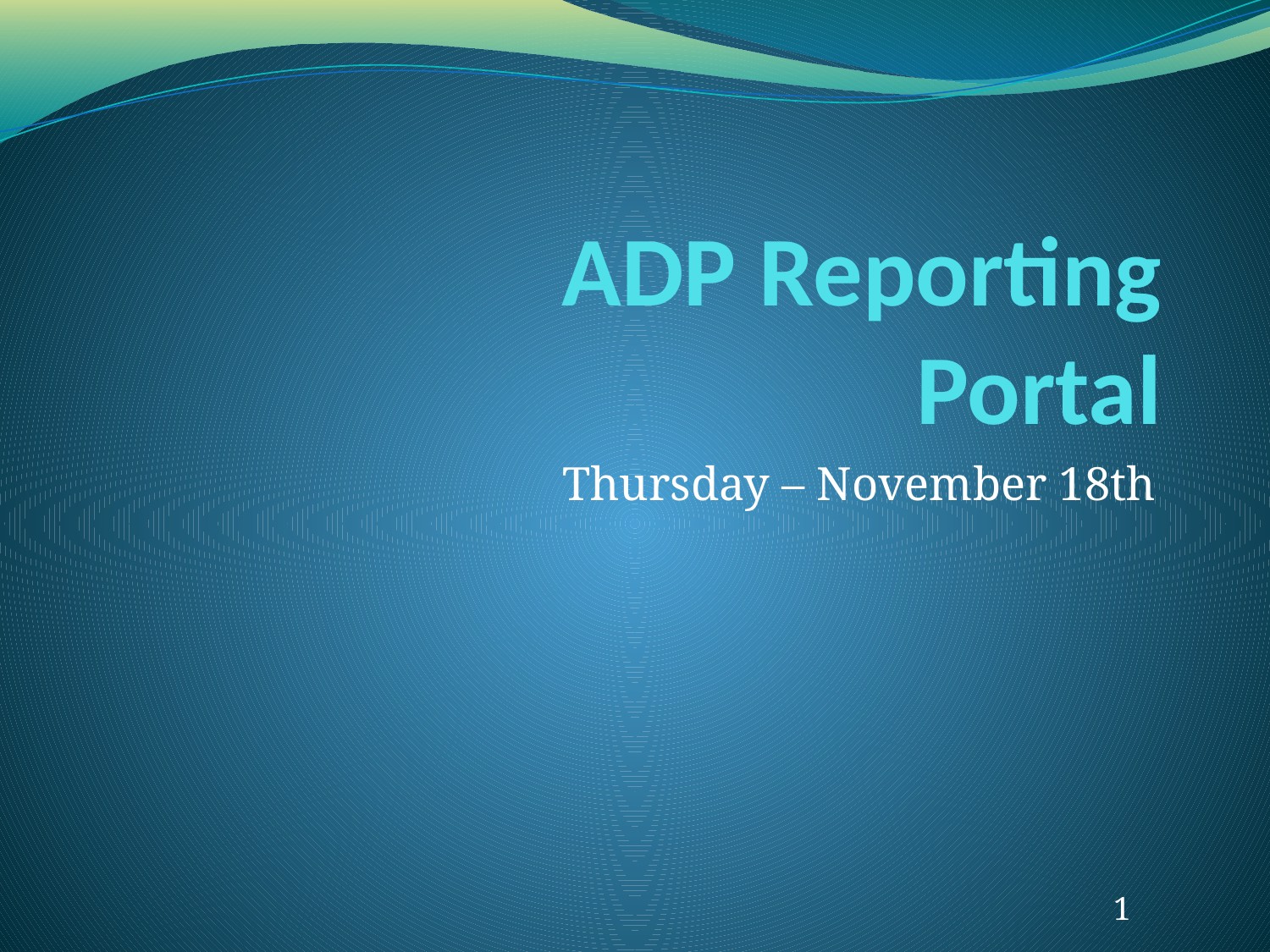

# ADP Reporting Portal
Thursday – November 18th

1